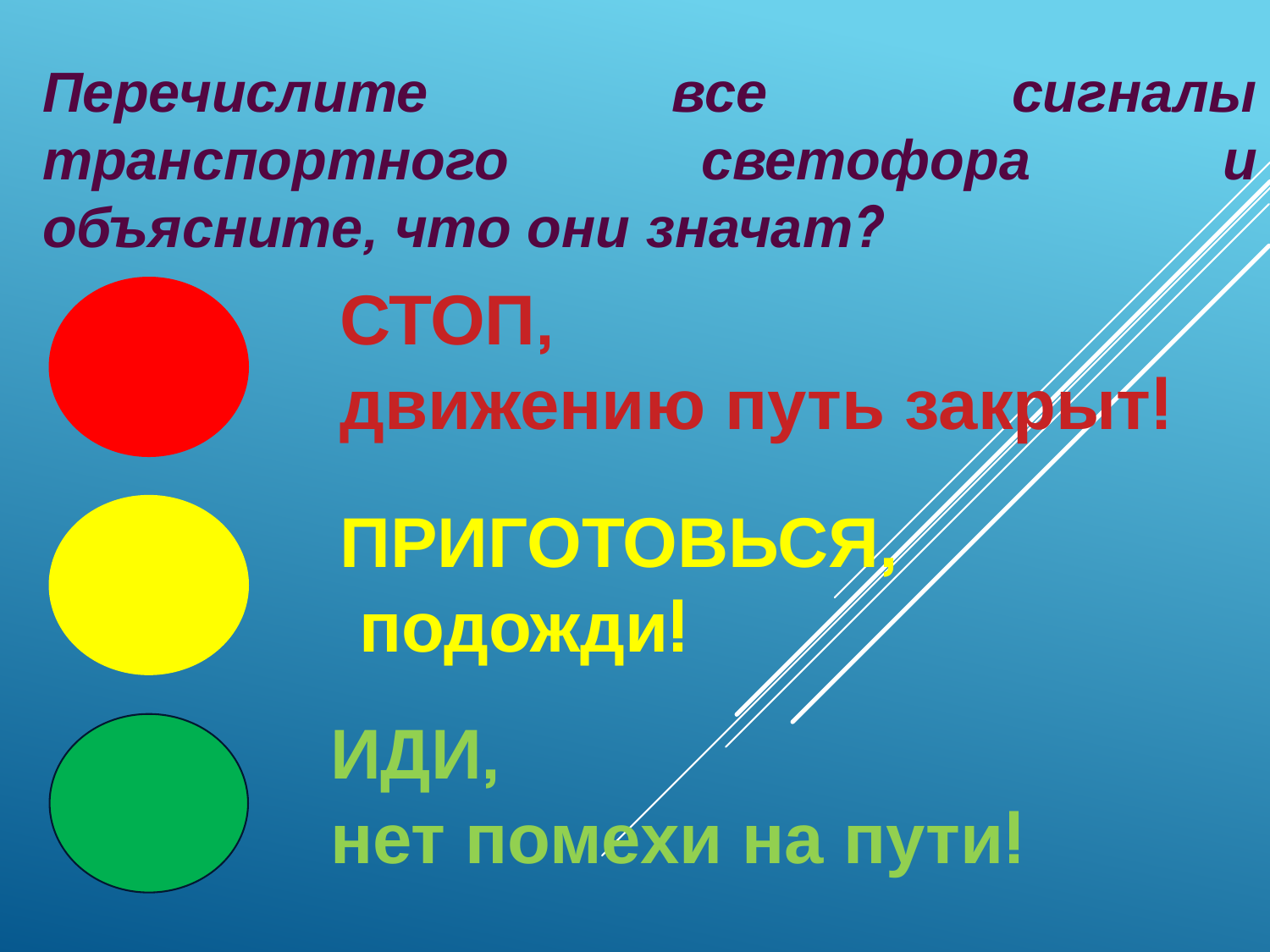

Перечислите все сигналы транспортного светофора и объясните, что они значат?
СТОП,
движению путь закрыт!

ПРИГОТОВЬСЯ,
 подожди!

ИДИ,
нет помехи на пути!